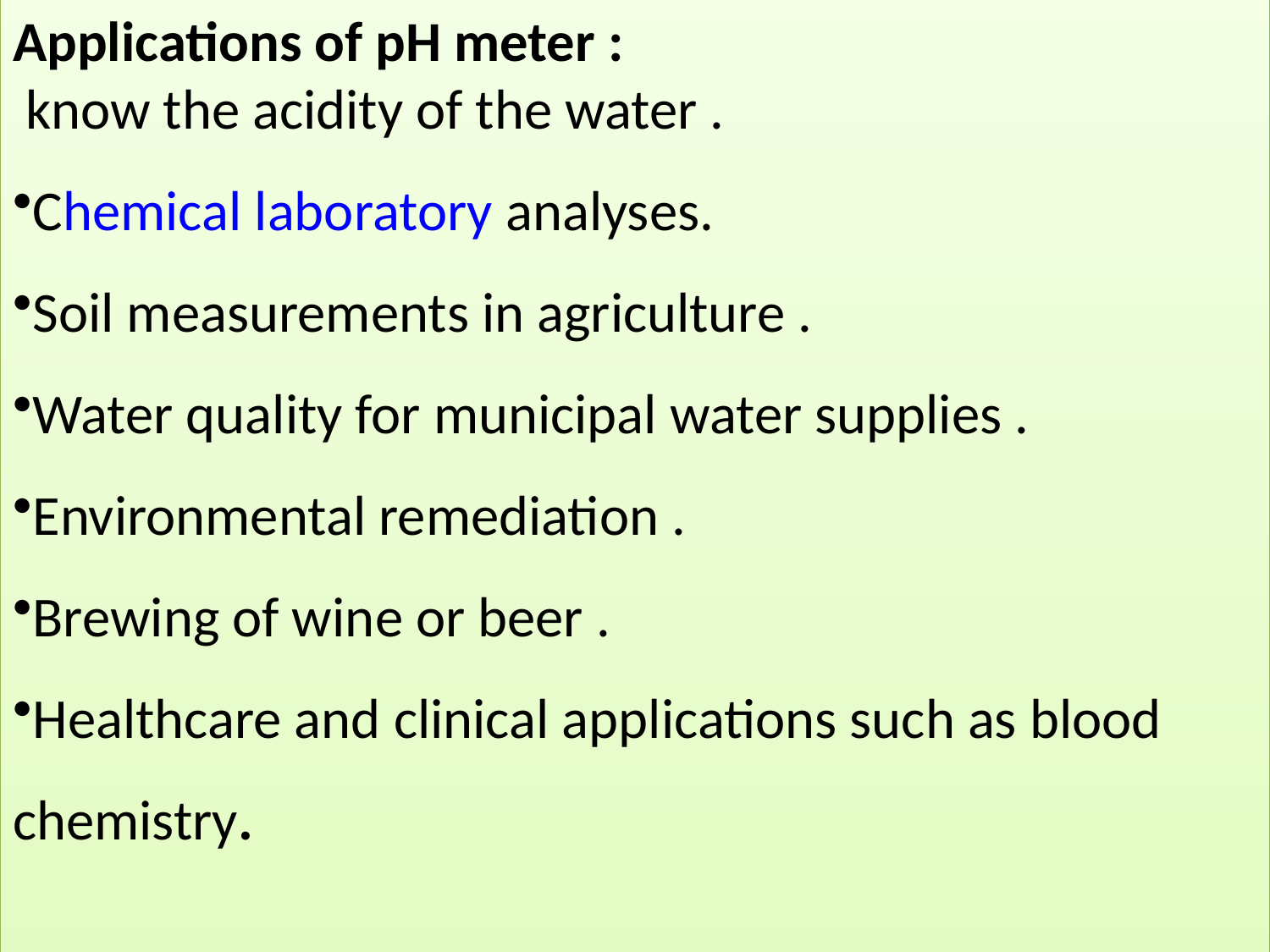

Applications of pH meter :
 know the acidity of the water .
Chemical laboratory analyses.
Soil measurements in agriculture .
Water quality for municipal water supplies .
Environmental remediation .
Brewing of wine or beer .
Healthcare and clinical applications such as blood chemistry.